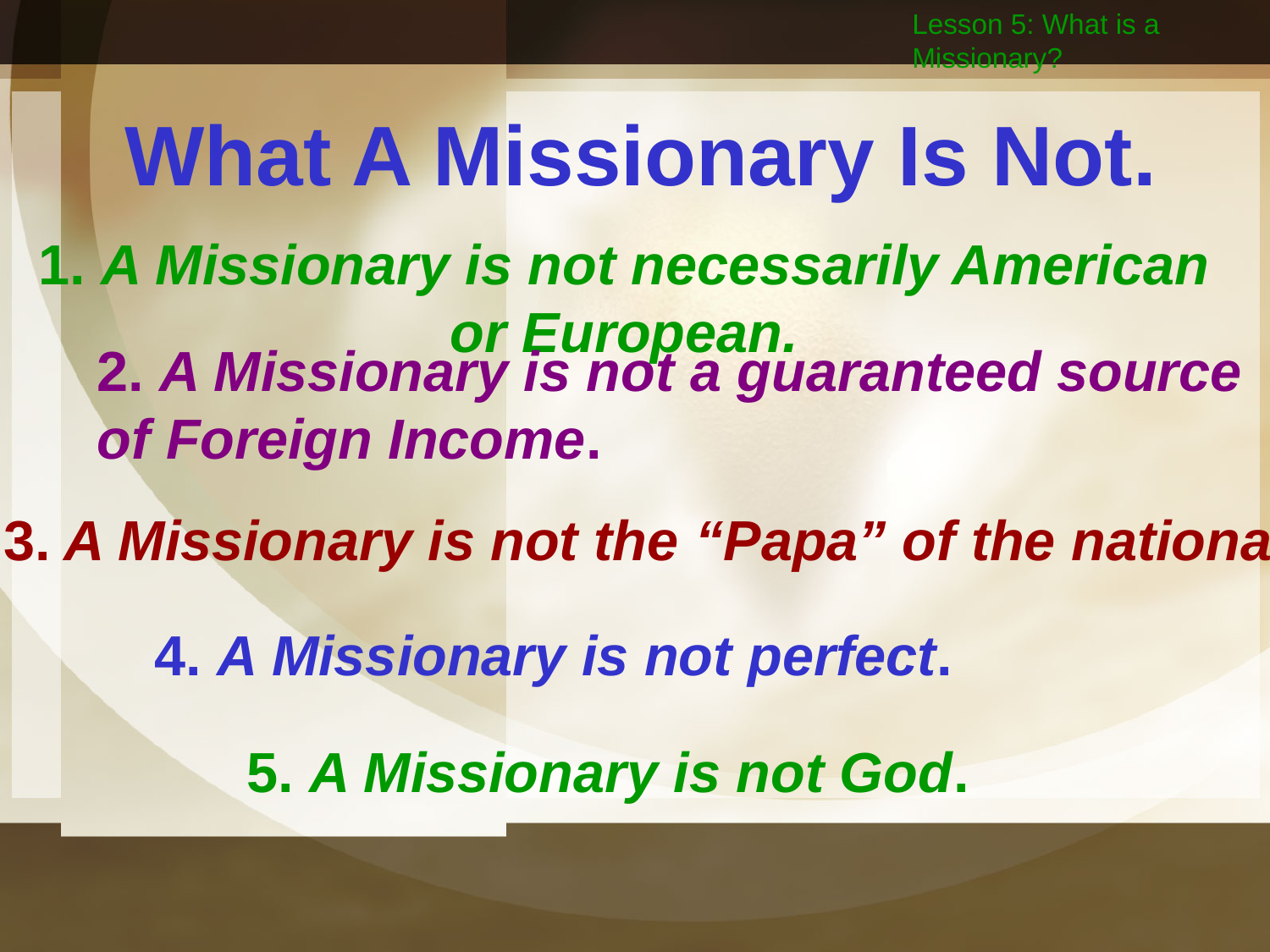

Lesson 5: What is a Missionary?
What A Missionary Is Not.
1. A Missionary is not necessarily American or European.
2. A Missionary is not a guaranteed source of Foreign Income.
3. A Missionary is not the “Papa” of the nationals.
4. A Missionary is not perfect.
5. A Missionary is not God.